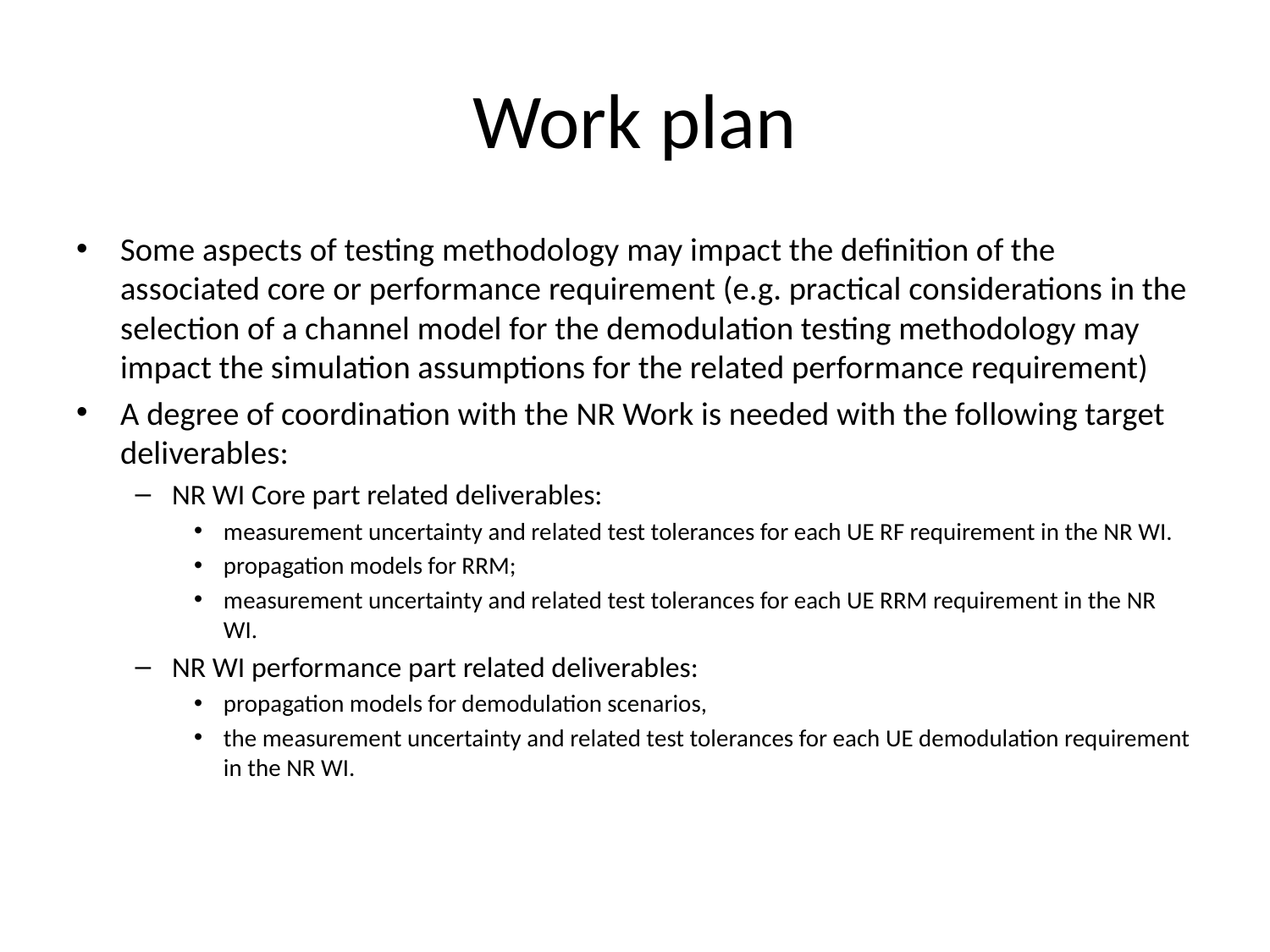

# Work plan
Some aspects of testing methodology may impact the definition of the associated core or performance requirement (e.g. practical considerations in the selection of a channel model for the demodulation testing methodology may impact the simulation assumptions for the related performance requirement)
A degree of coordination with the NR Work is needed with the following target deliverables:
NR WI Core part related deliverables:
measurement uncertainty and related test tolerances for each UE RF requirement in the NR WI.
propagation models for RRM;
measurement uncertainty and related test tolerances for each UE RRM requirement in the NR WI.
NR WI performance part related deliverables:
propagation models for demodulation scenarios,
the measurement uncertainty and related test tolerances for each UE demodulation requirement in the NR WI.